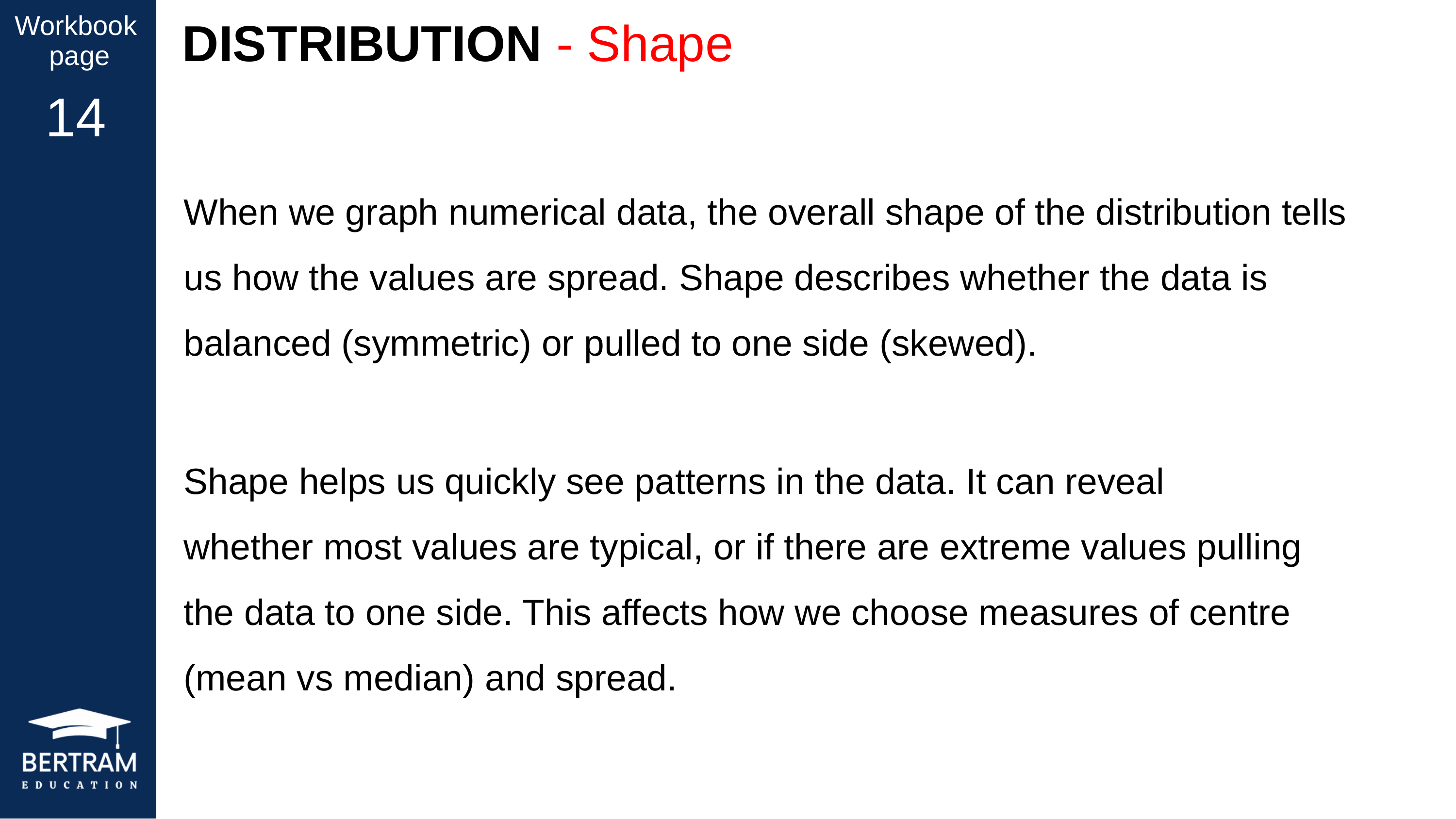

DISTRIBUTION - Shape
Workbook
page
14
When we graph numerical data, the overall shape of the distribution tells us how the values are spread. Shape describes whether the data is balanced (symmetric) or pulled to one side (skewed).
Shape helps us quickly see patterns in the data. It can reveal whether most values are typical, or if there are extreme values pulling the data to one side. This affects how we choose measures of centre (mean vs median) and spread.